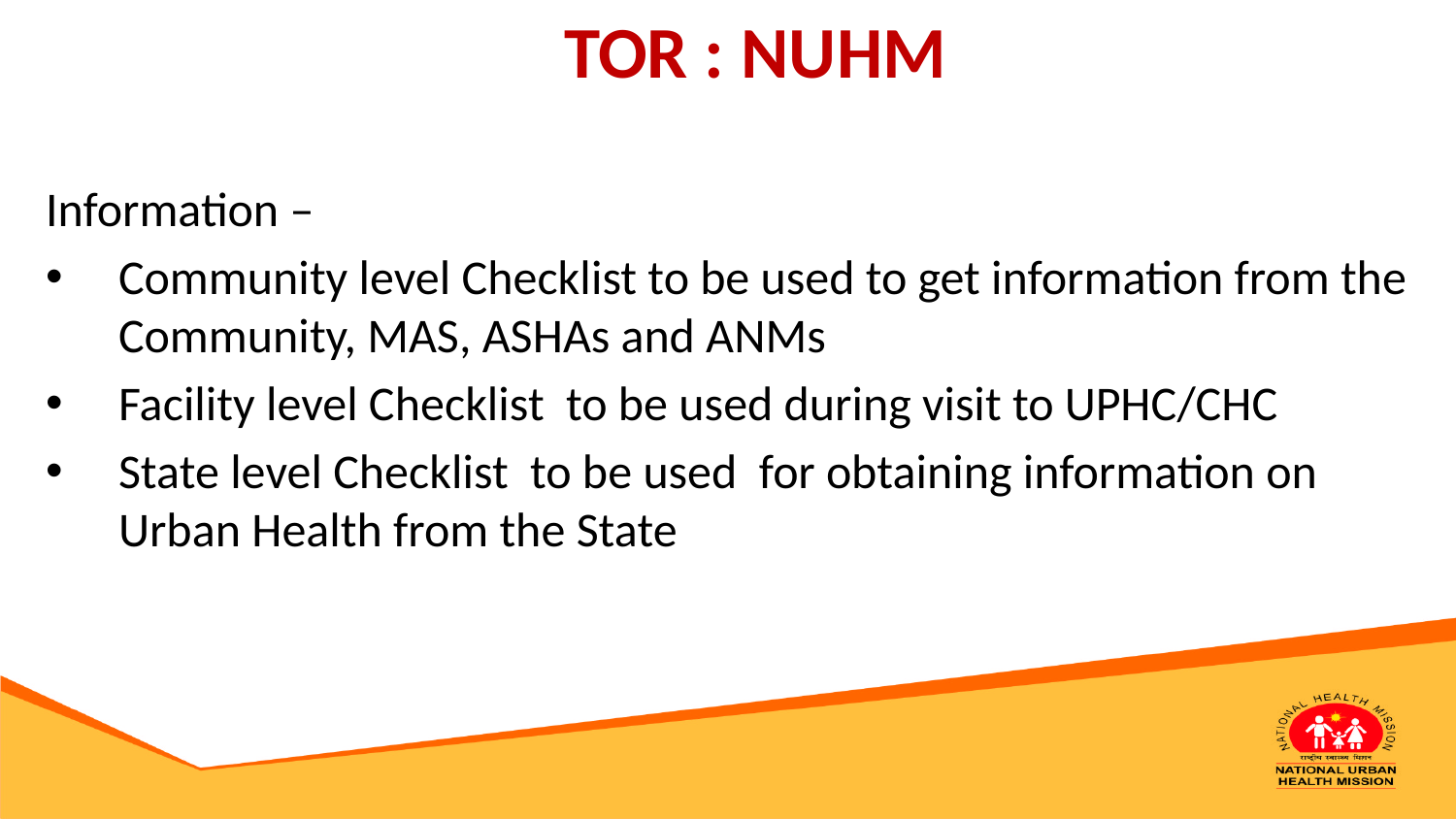

# TOR : NUHM
Information –
Community level Checklist to be used to get information from the Community, MAS, ASHAs and ANMs
Facility level Checklist  to be used during visit to UPHC/CHC
State level Checklist  to be used  for obtaining information on Urban Health from the State